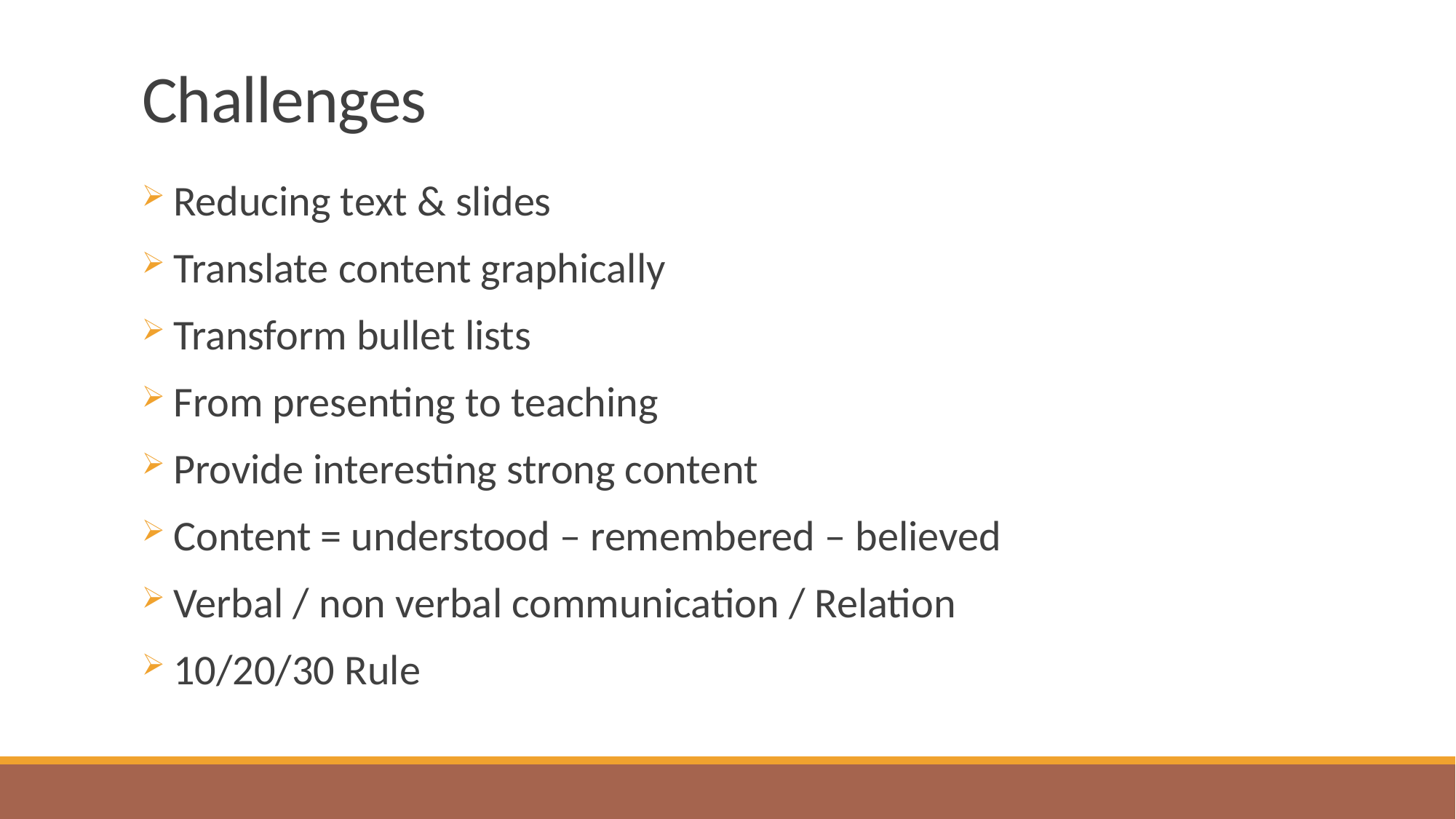

# Challenges
Reducing text & slides
Translate content graphically
Transform bullet lists
From presenting to teaching
Provide interesting strong content
Content = understood – remembered – believed
Verbal / non verbal communication / Relation
10/20/30 Rule